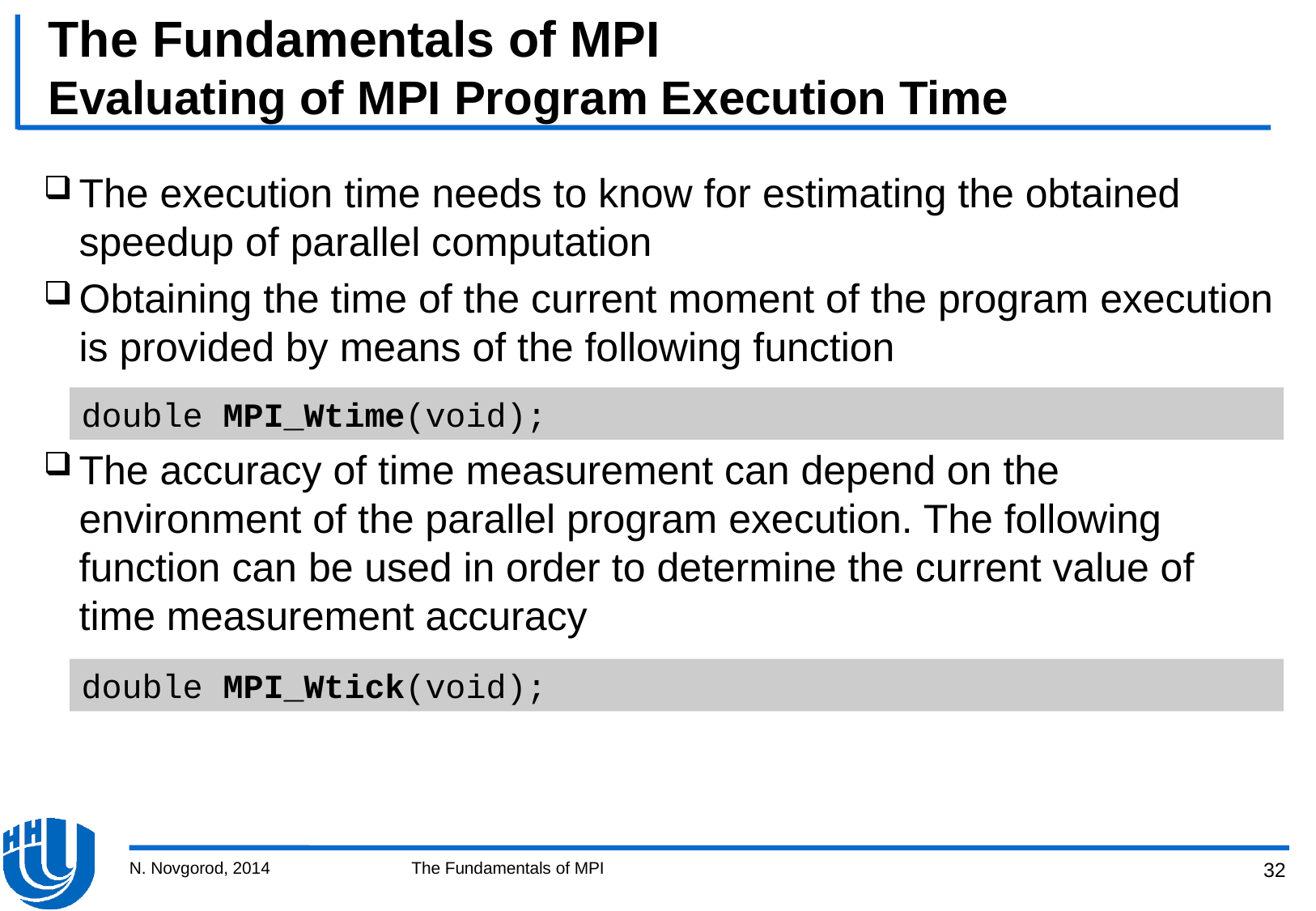

# The Fundamentals of MPI Evaluating of MPI Program Execution Time
The execution time needs to know for estimating the obtained speedup of parallel computation
Obtaining the time of the current moment of the program execution is provided by means of the following function

The accuracy of time measurement can depend on the environment of the parallel program execution. The following function can be used in order to determine the current value of time measurement accuracy

double MPI_Wtime(void);
double MPI_Wtick(void);
N. Novgorod, 2014
The Fundamentals of MPI
32